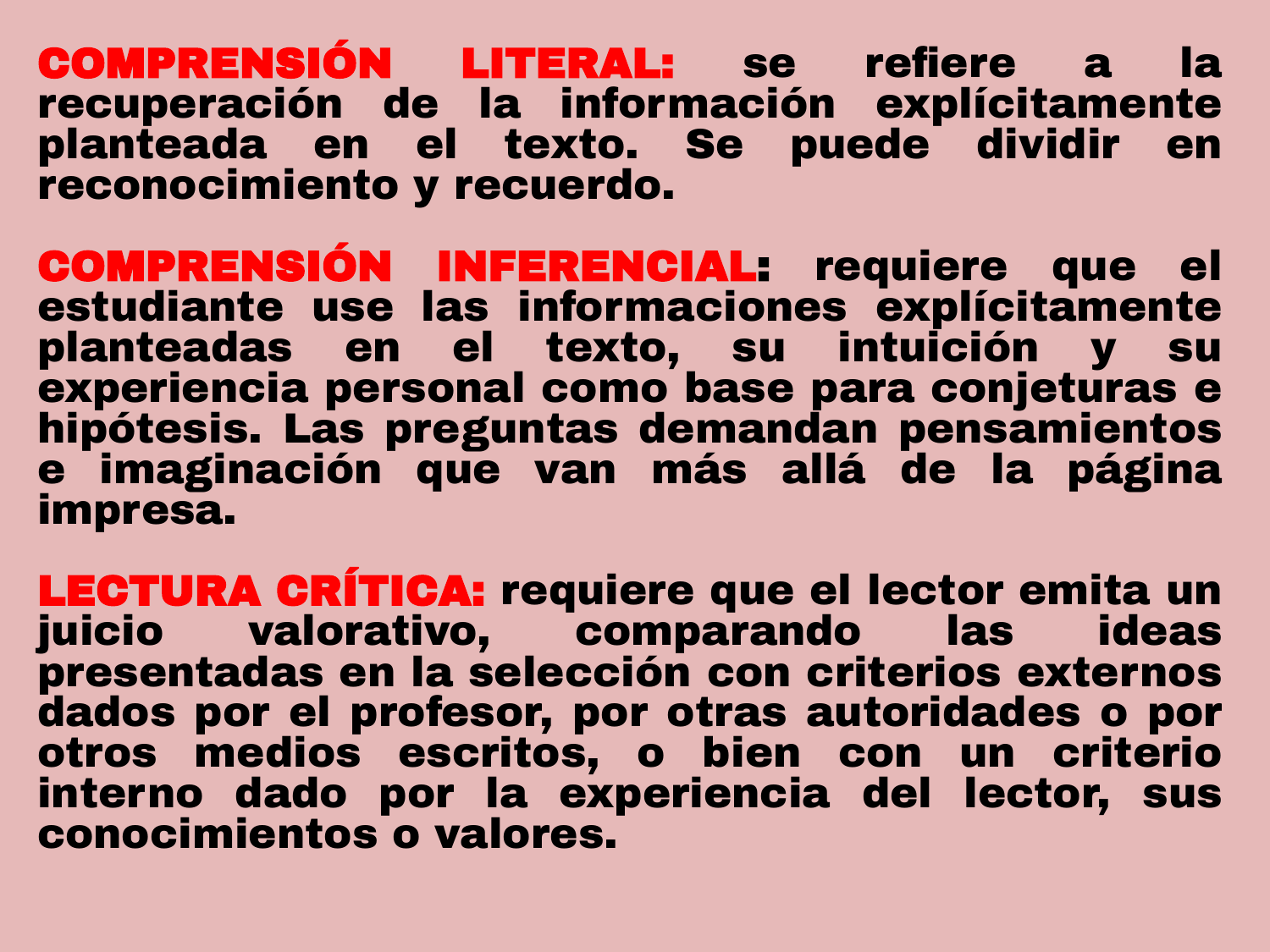

COMPRENSIÓN LITERAL: se refiere a la recuperación de la información explícitamente planteada en el texto. Se puede dividir en reconocimiento y recuerdo.

COMPRENSIÓN INFERENCIAL: requiere que el estudiante use las informaciones explícitamente planteadas en el texto, su intuición y su experiencia personal como base para conjeturas e hipótesis. Las preguntas demandan pensamientos e imaginación que van más allá de la página impresa.

LECTURA CRÍTICA: requiere que el lector emita un juicio valorativo, comparando las ideas presentadas en la selección con criterios externos dados por el profesor, por otras autoridades o por otros medios escritos, o bien con un criterio interno dado por la experiencia del lector, sus conocimientos o valores.